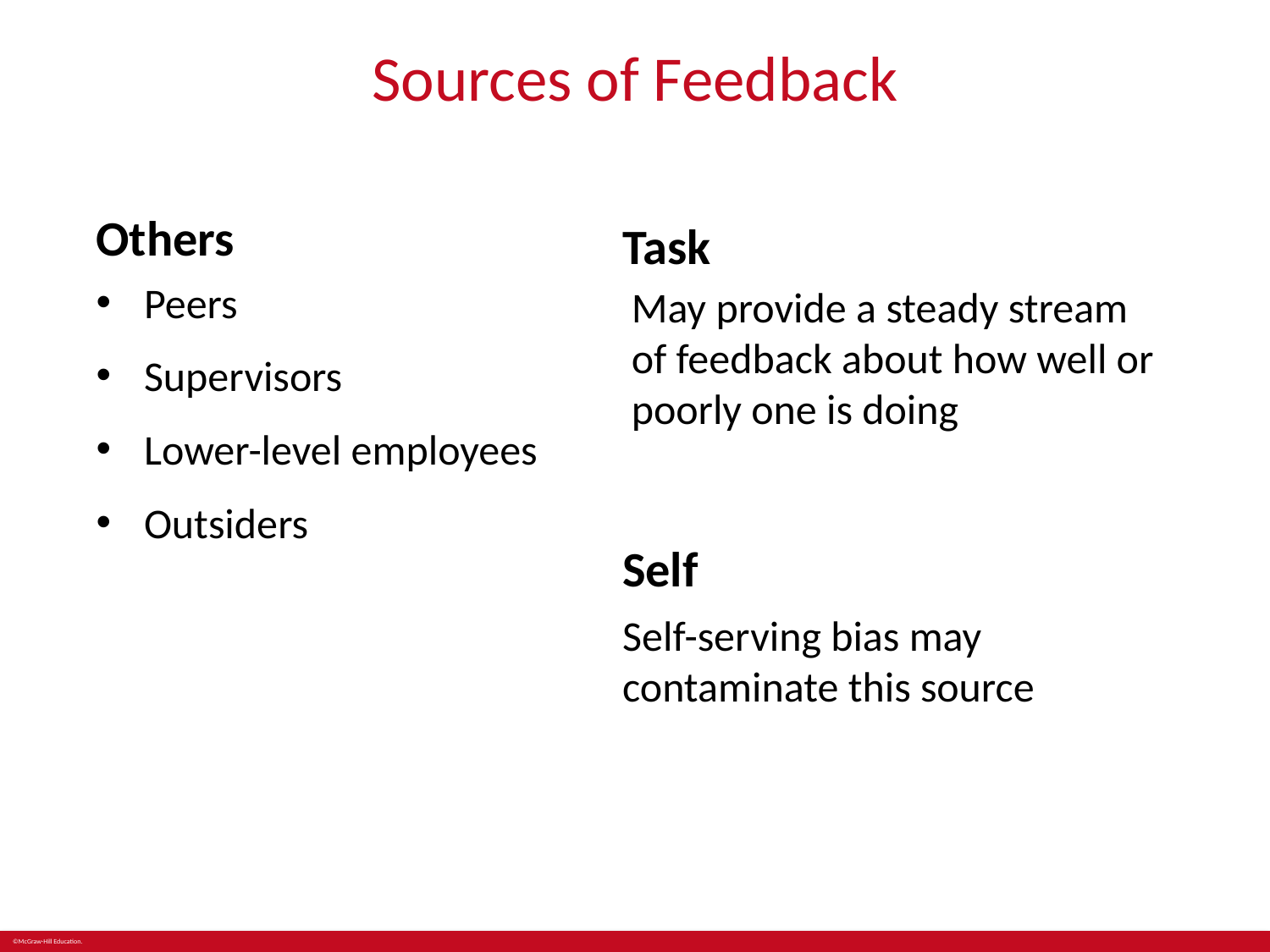

# Sources of Feedback
Others
Task
Peers
Supervisors
Lower-level employees
Outsiders
May provide a steady stream of feedback about how well or poorly one is doing

Self
Self-serving bias may contaminate this source